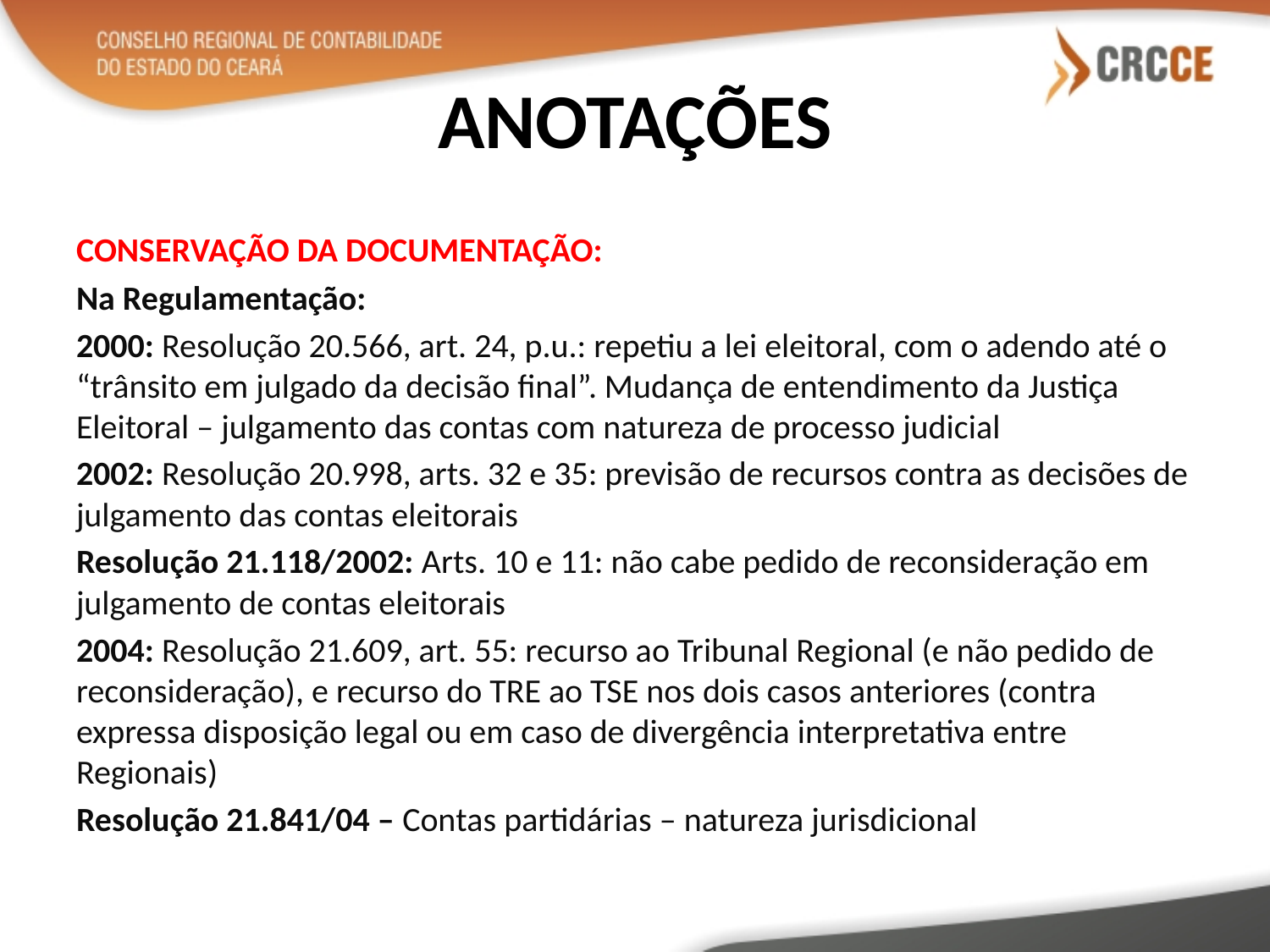

# ANOTAÇÕES
CONSERVAÇÃO DA DOCUMENTAÇÃO:
Na Regulamentação:
2000: Resolução 20.566, art. 24, p.u.: repetiu a lei eleitoral, com o adendo até o “trânsito em julgado da decisão final”. Mudança de entendimento da Justiça Eleitoral – julgamento das contas com natureza de processo judicial
2002: Resolução 20.998, arts. 32 e 35: previsão de recursos contra as decisões de julgamento das contas eleitorais
Resolução 21.118/2002: Arts. 10 e 11: não cabe pedido de reconsideração em julgamento de contas eleitorais
2004: Resolução 21.609, art. 55: recurso ao Tribunal Regional (e não pedido de reconsideração), e recurso do TRE ao TSE nos dois casos anteriores (contra expressa disposição legal ou em caso de divergência interpretativa entre Regionais)
Resolução 21.841/04 – Contas partidárias – natureza jurisdicional